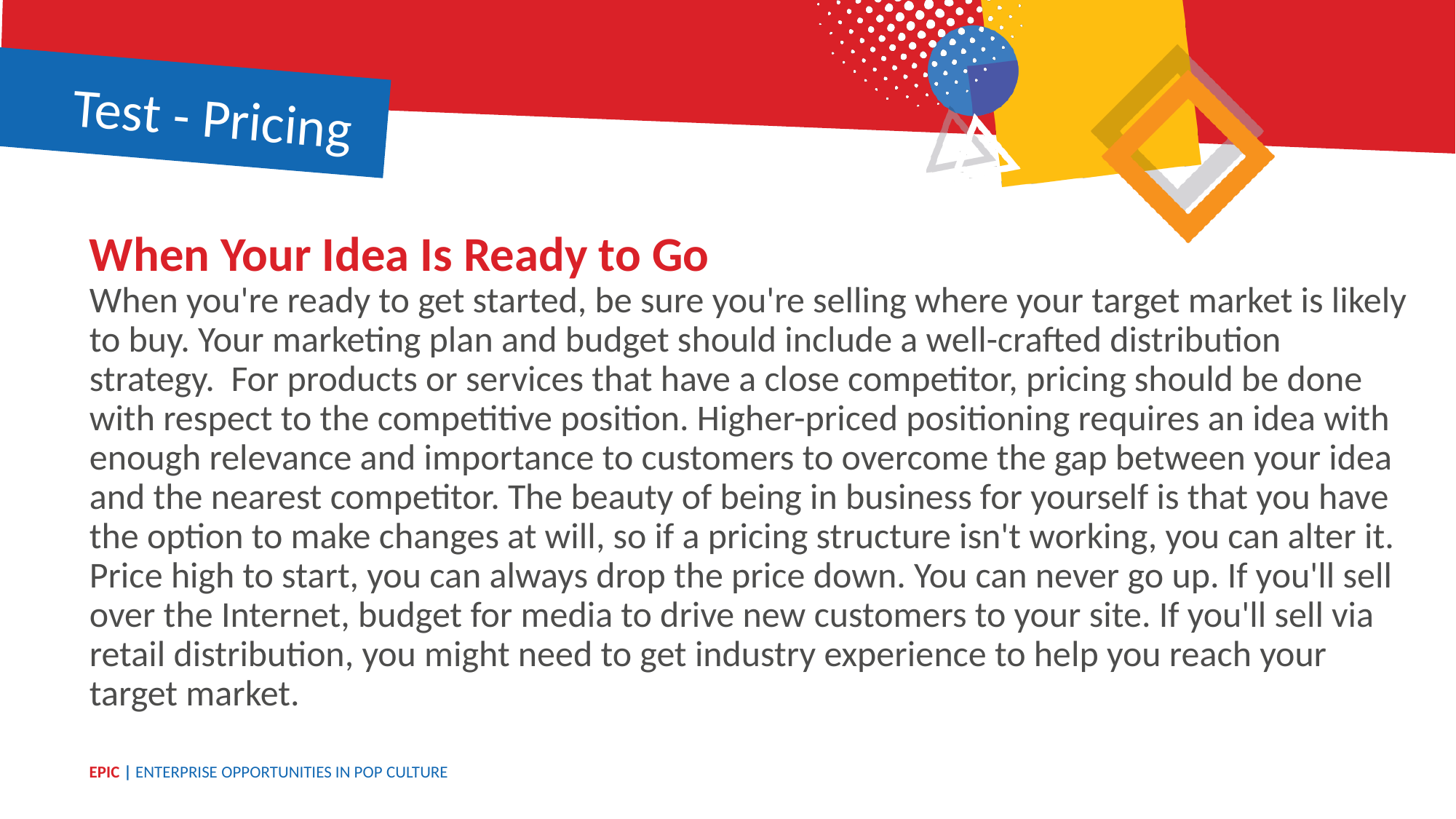

Test - Pricing
When Your Idea Is Ready to Go
When you're ready to get started, be sure you're selling where your target market is likely to buy. Your marketing plan and budget should include a well-crafted distribution strategy.  For products or services that have a close competitor, pricing should be done with respect to the competitive position. Higher-priced positioning requires an idea with enough relevance and importance to customers to overcome the gap between your idea and the nearest competitor. The beauty of being in business for yourself is that you have the option to make changes at will, so if a pricing structure isn't working, you can alter it. Price high to start, you can always drop the price down. You can never go up. If you'll sell over the Internet, budget for media to drive new customers to your site. If you'll sell via retail distribution, you might need to get industry experience to help you reach your target market.